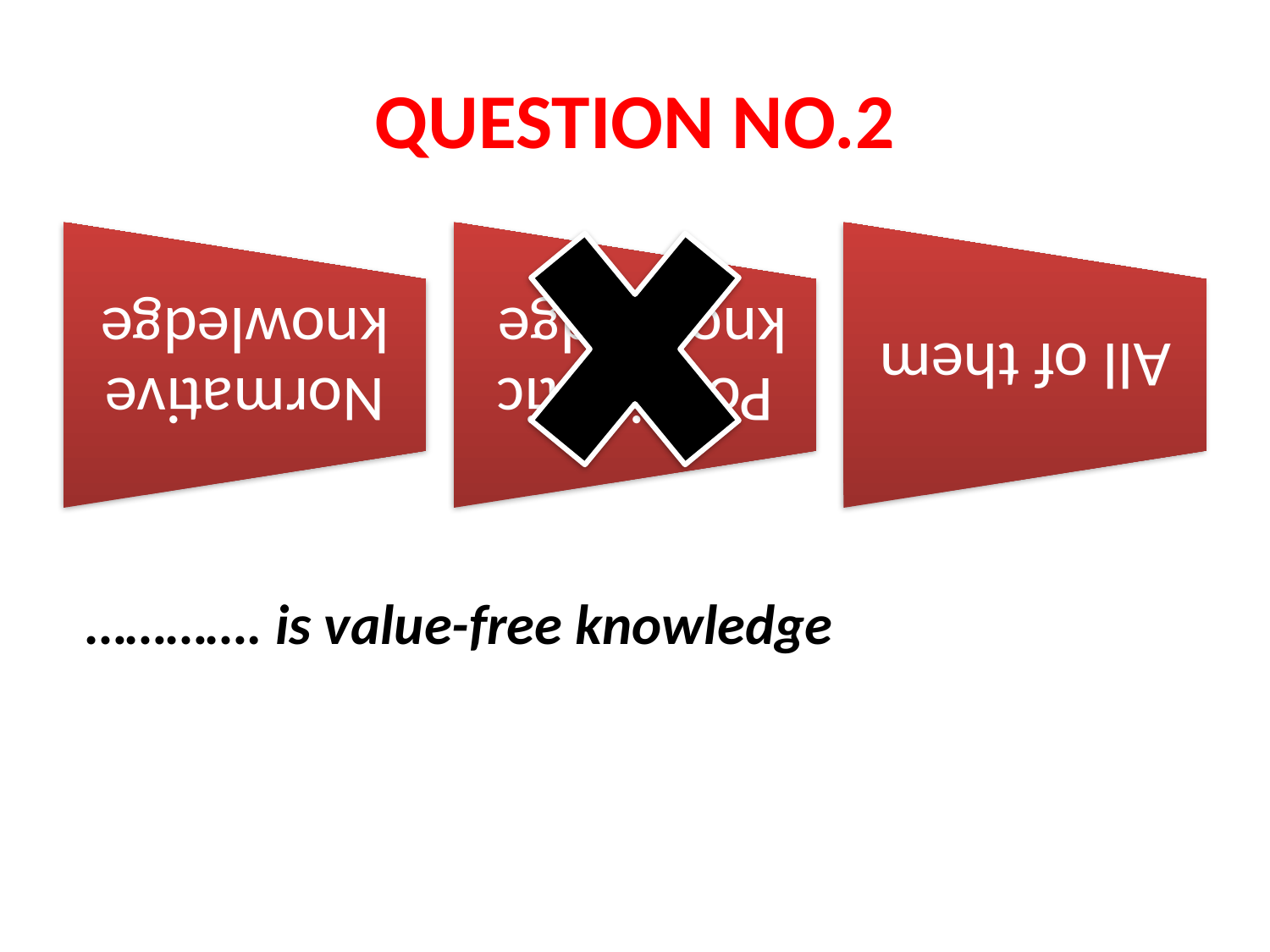

# QUESTION NO.2

Normative knowledge
Positivistic knowledge
All of them
…………. is value-free knowledge